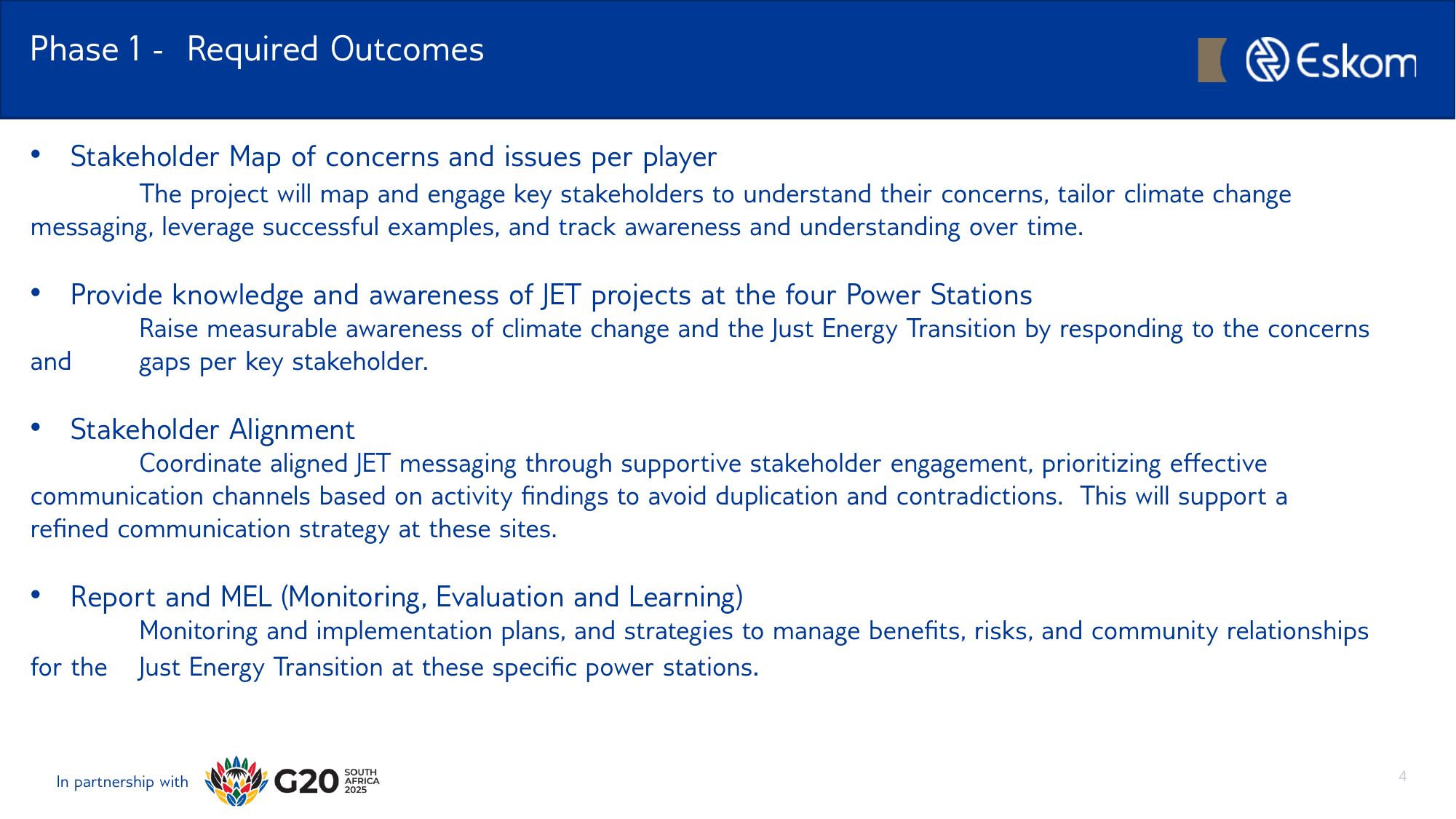

# Phase 1 -  Required Outcomes
Stakeholder Map of concerns and issues per player
	The project will map and engage key stakeholders to understand their concerns, tailor climate change 	messaging, leverage successful examples, and track awareness and understanding over time.

Provide knowledge and awareness of JET projects at the four Power Stations
	Raise measurable awareness of climate change and the Just Energy Transition by responding to the concerns and 	gaps per key stakeholder.

Stakeholder Alignment
	Coordinate aligned JET messaging through supportive stakeholder engagement, prioritizing effective 	communication channels based on activity findings to avoid duplication and contradictions.  This will support a 	refined communication strategy at these sites.

Report and MEL (Monitoring, Evaluation and Learning)
	Monitoring and implementation plans, and strategies to manage benefits, risks, and community relationships for the 	Just Energy Transition at these specific power stations.

4